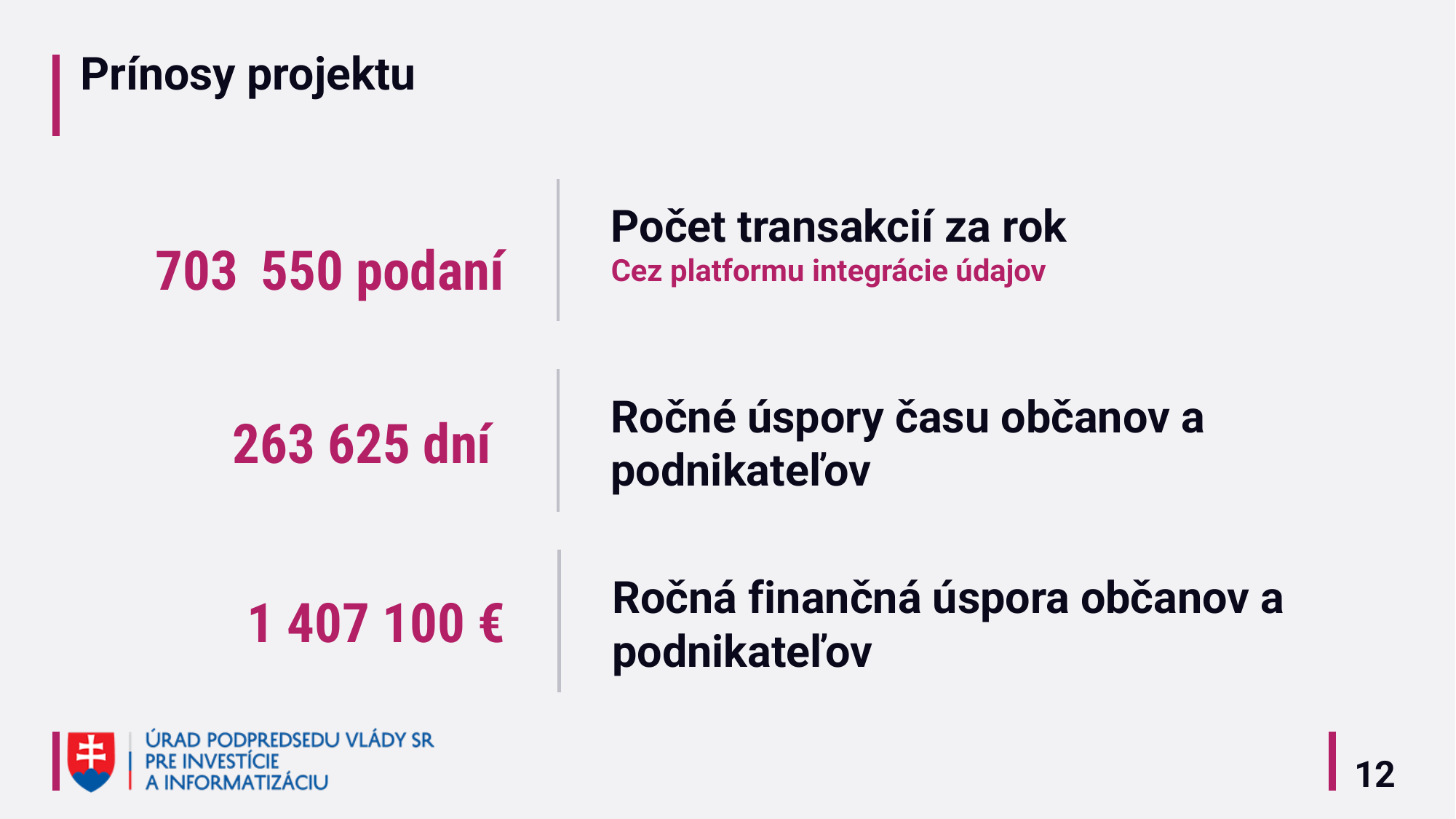

# Prínosy projektu
703 550 podaní
Počet transakcií za rok
Cez platformu integrácie údajov
Ročné úspory času občanov a podnikateľov
263 625 dní
Ročná finančná úspora občanov a podnikateľov
1 407 100 €